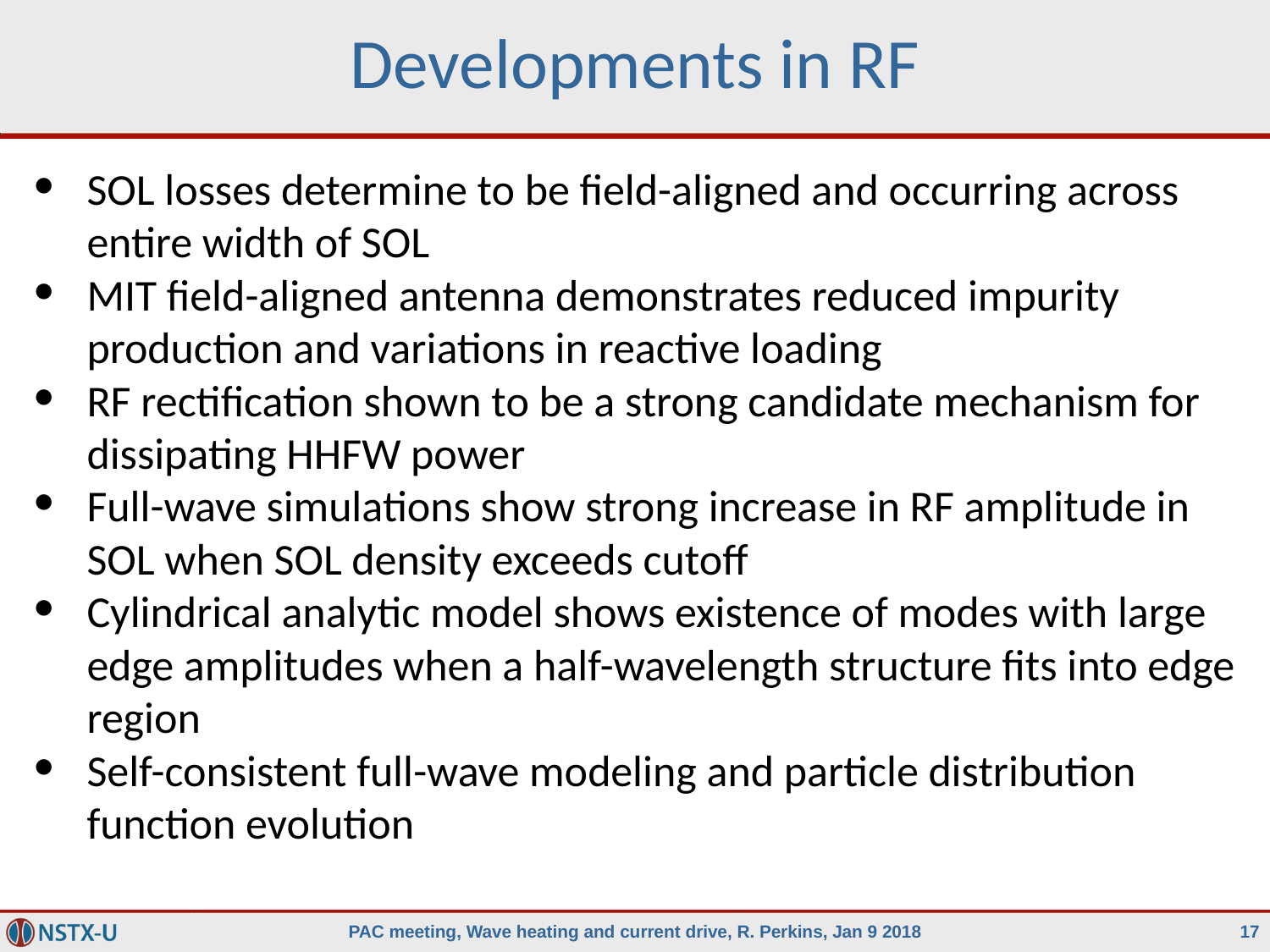

# Developments in RF
SOL losses determine to be field-aligned and occurring across entire width of SOL
MIT field-aligned antenna demonstrates reduced impurity production and variations in reactive loading
RF rectification shown to be a strong candidate mechanism for dissipating HHFW power
Full-wave simulations show strong increase in RF amplitude in SOL when SOL density exceeds cutoff
Cylindrical analytic model shows existence of modes with large edge amplitudes when a half-wavelength structure fits into edge region
Self-consistent full-wave modeling and particle distribution function evolution